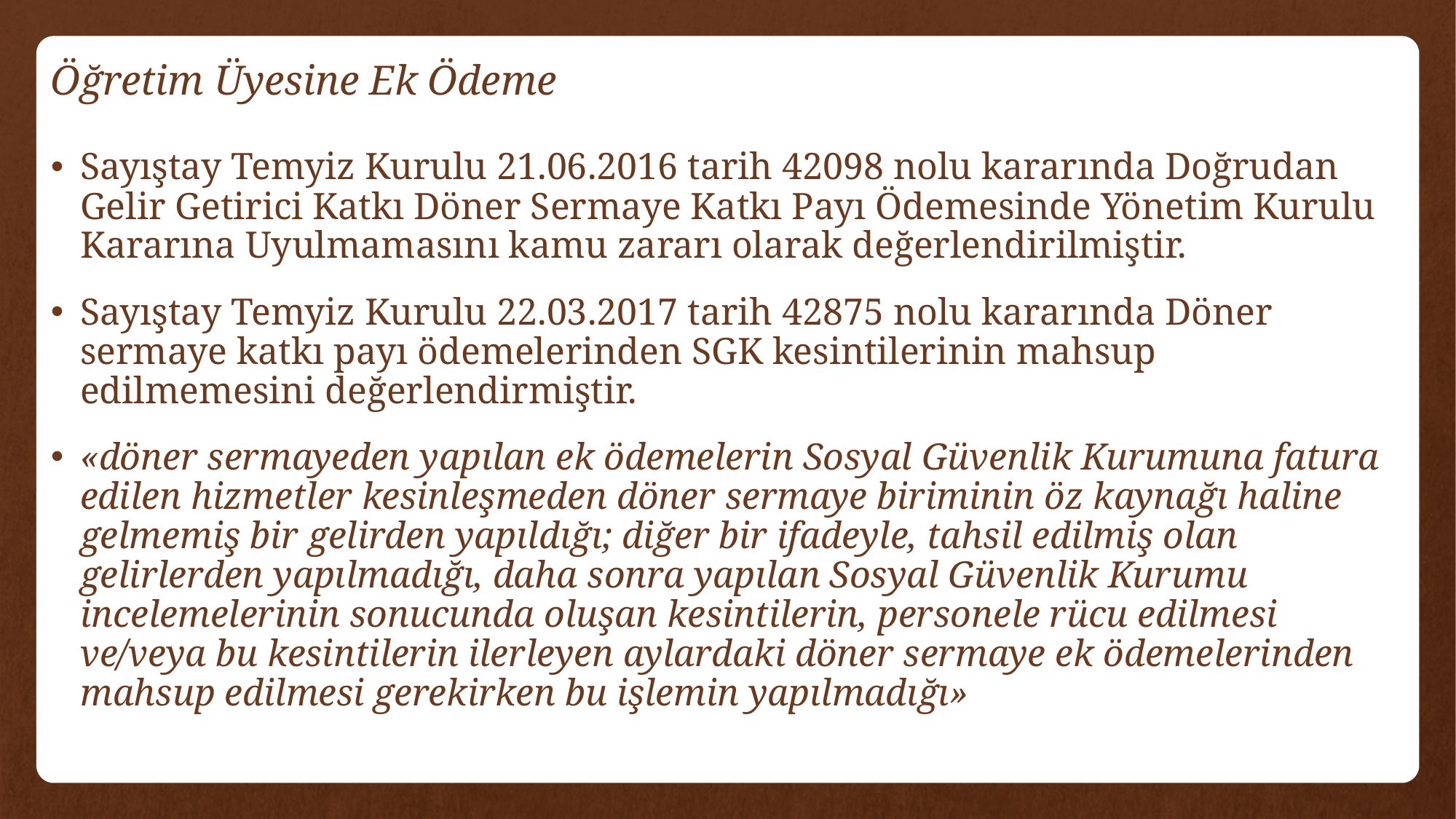

# Öğretim Üyesine Ek Ödeme
Sayıştay Temyiz Kurulu 21.06.2016 tarih 42098 nolu kararında Doğrudan Gelir Getirici Katkı Döner Sermaye Katkı Payı Ödemesinde Yönetim Kurulu Kararına Uyulmamasını kamu zararı olarak değerlendirilmiştir.
Sayıştay Temyiz Kurulu 22.03.2017 tarih 42875 nolu kararında Döner sermaye katkı payı ödemelerinden SGK kesintilerinin mahsup edilmemesini değerlendirmiştir.
«döner sermayeden yapılan ek ödemelerin Sosyal Güvenlik Kurumuna fatura edilen hizmetler kesinleşmeden döner sermaye biriminin öz kaynağı haline gelmemiş bir gelirden yapıldığı; diğer bir ifadeyle, tahsil edilmiş olan gelirlerden yapılmadığı, daha sonra yapılan Sosyal Güvenlik Kurumu incelemelerinin sonucunda oluşan kesintilerin, personele rücu edilmesi ve/veya bu kesintilerin ilerleyen aylardaki döner sermaye ek ödemelerinden mahsup edilmesi gerekirken bu işlemin yapılmadığı»